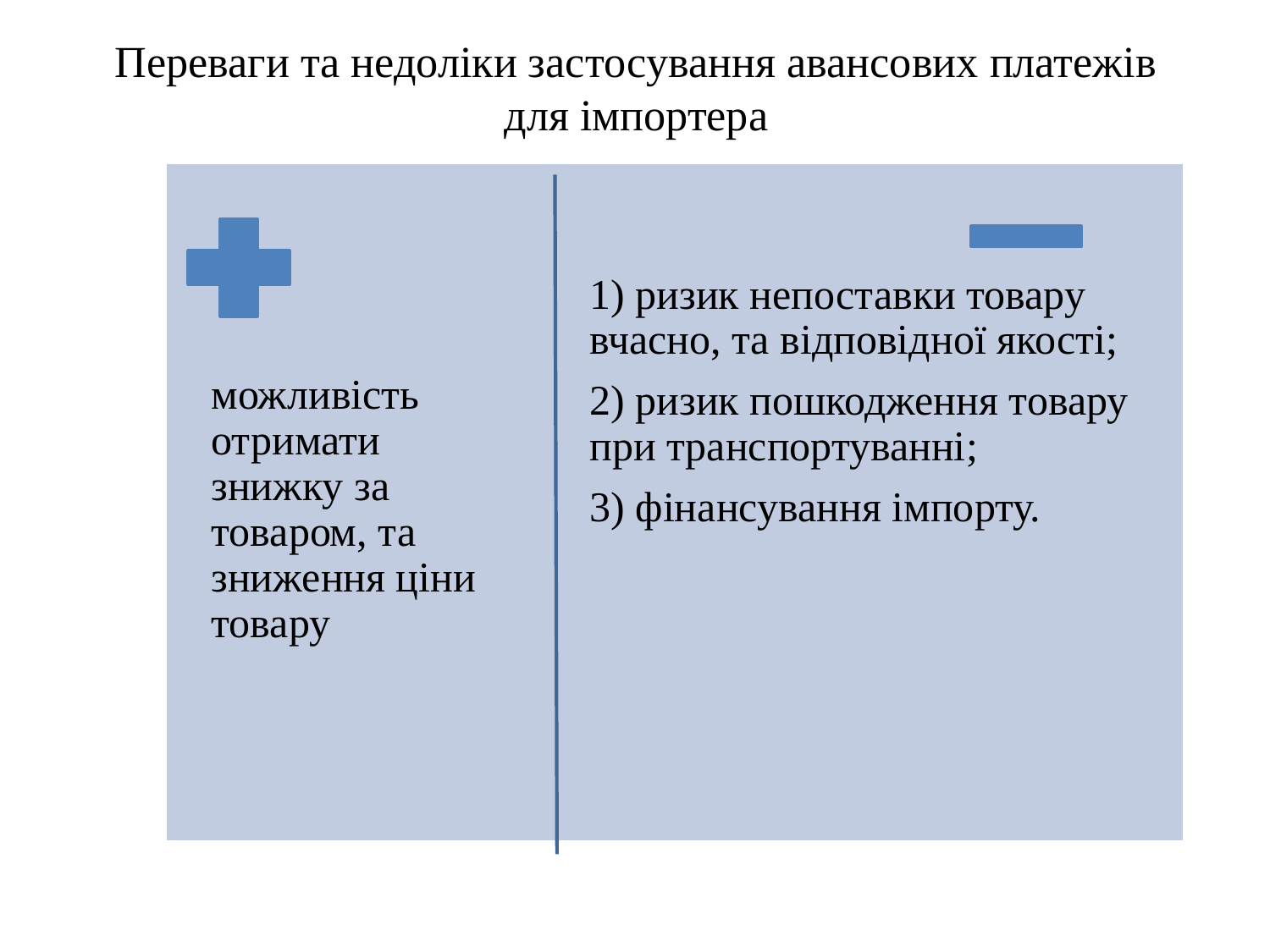

# Переваги та недоліки застосування авансових платежів для імпортера
можливість отримати знижку за товаром, та зниження ціни товару
1) ризик непоставки товару вчасно, та відповідної якості;
2) ризик пошкодження товару при транспортуванні;
3) фінансування імпорту.